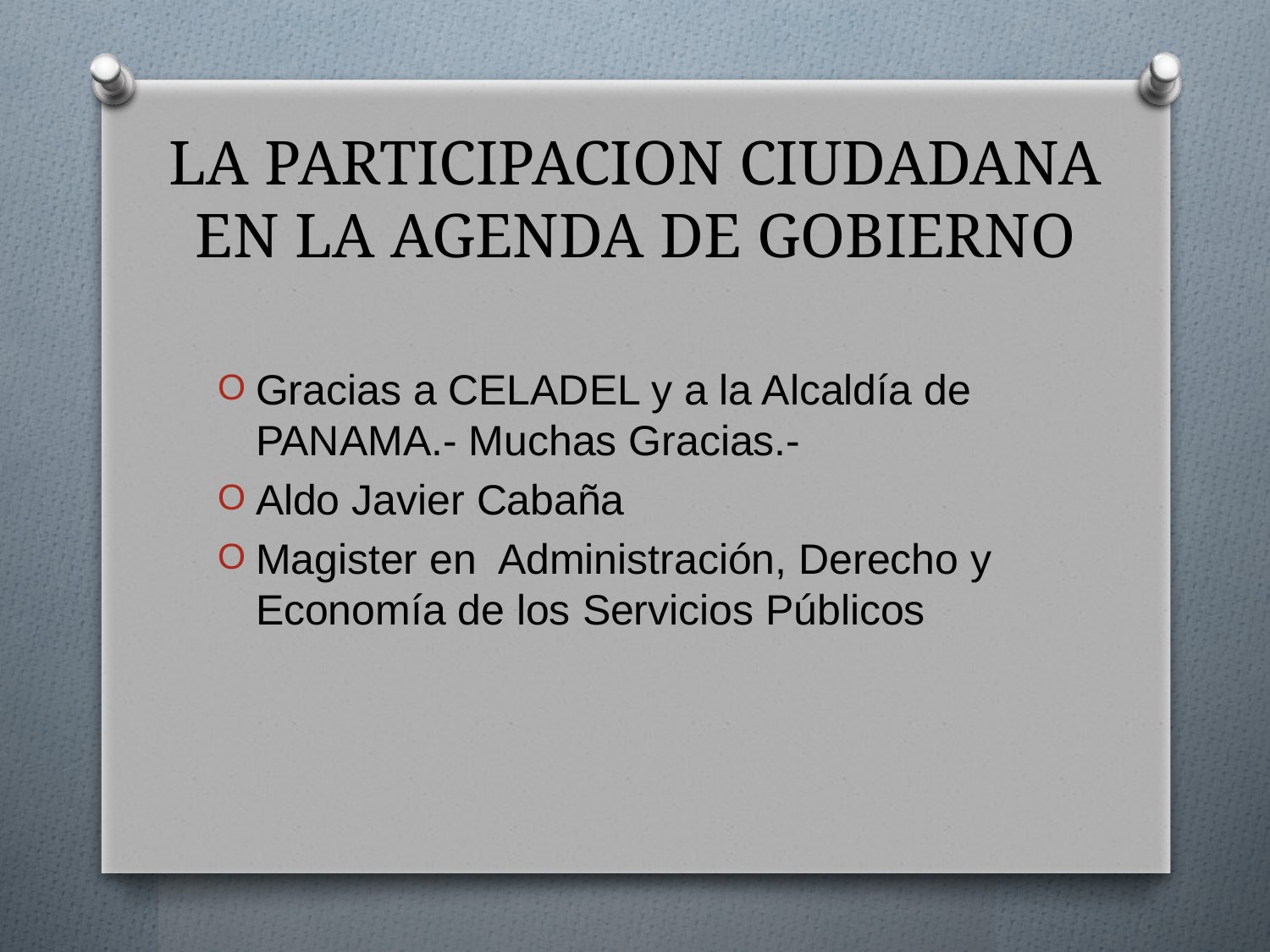

# LA PARTICIPACION CIUDADANA EN LA AGENDA DE GOBIERNO
Gracias a CELADEL y a la Alcaldía de PANAMA.- Muchas Gracias.-
Aldo Javier Cabaña
Magister en  Administración, Derecho y Economía de los Servicios Públicos